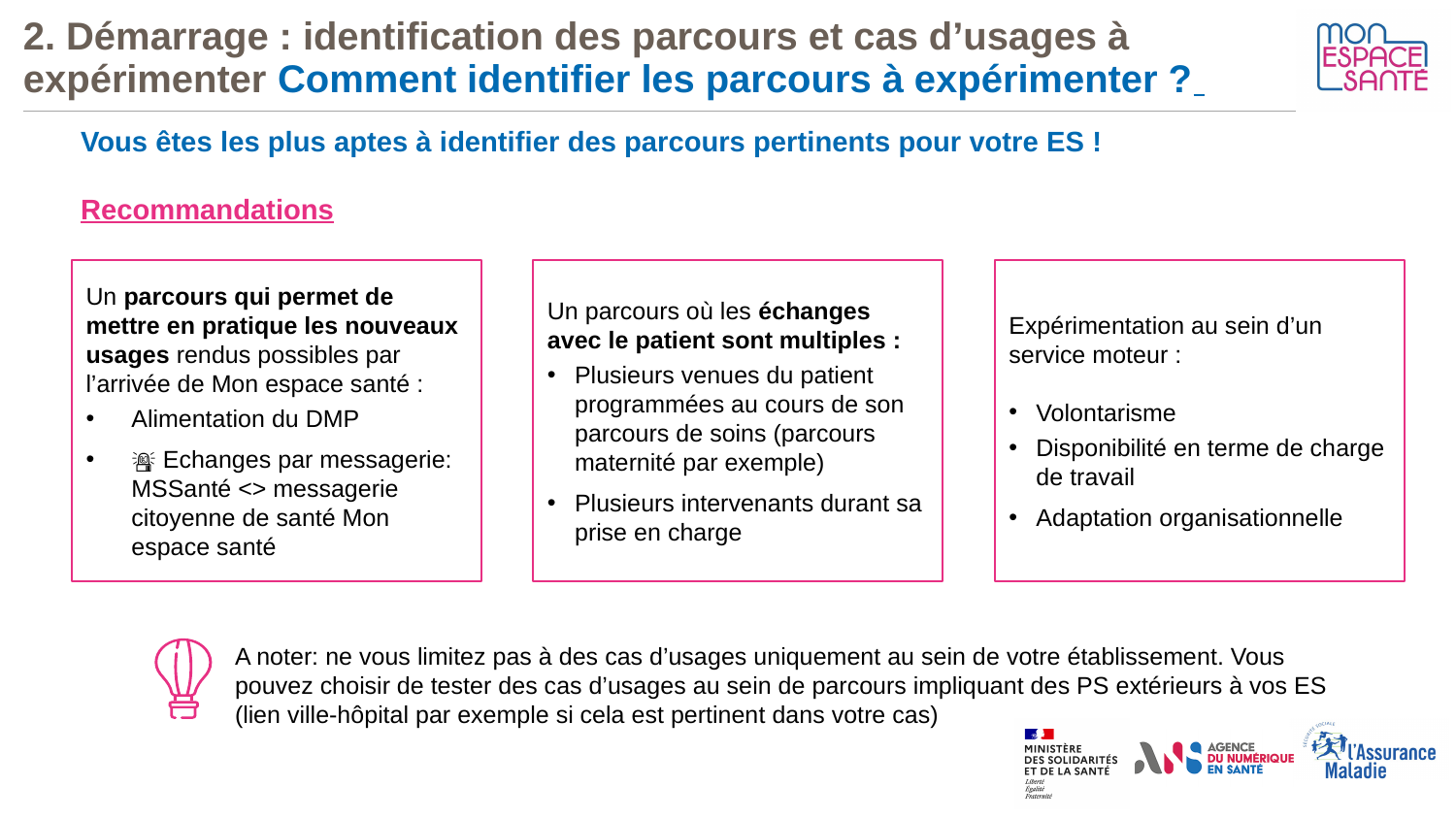

# 2. Démarrage : identification des parcours et cas d’usages à expérimenter Comment identifier les parcours à expérimenter ?
Vous êtes les plus aptes à identifier des parcours pertinents pour votre ES !

Recommandations
Un parcours qui permet de mettre en pratique les nouveaux usages rendus possibles par l’arrivée de Mon espace santé :
Alimentation du DMP
🚨 Echanges par messagerie:  MSSanté <> messagerie citoyenne de santé Mon espace santé
Un parcours où les échanges avec le patient sont multiples :
Plusieurs venues du patient programmées au cours de son parcours de soins (parcours maternité par exemple)
Plusieurs intervenants durant sa prise en charge
Expérimentation au sein d’un service moteur :

Volontarisme
Disponibilité en terme de charge de travail
Adaptation organisationnelle
A noter: ne vous limitez pas à des cas d’usages uniquement au sein de votre établissement. Vous pouvez choisir de tester des cas d’usages au sein de parcours impliquant des PS extérieurs à vos ES (lien ville-hôpital par exemple si cela est pertinent dans votre cas)